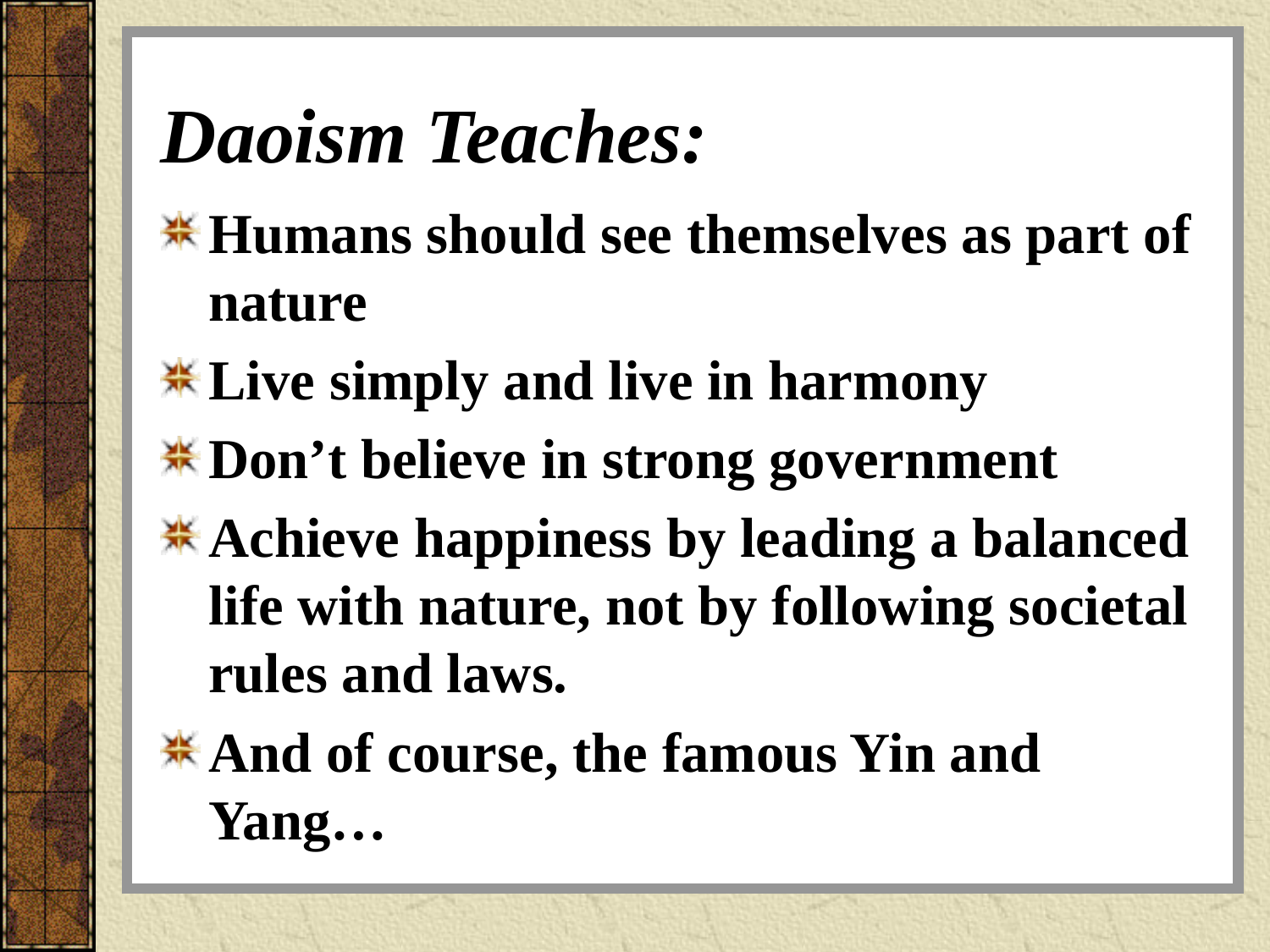

# Daoism Teaches:
Humans should see themselves as part of nature
Live simply and live in harmony
Don’t believe in strong government
Achieve happiness by leading a balanced life with nature, not by following societal rules and laws.
And of course, the famous Yin and Yang…